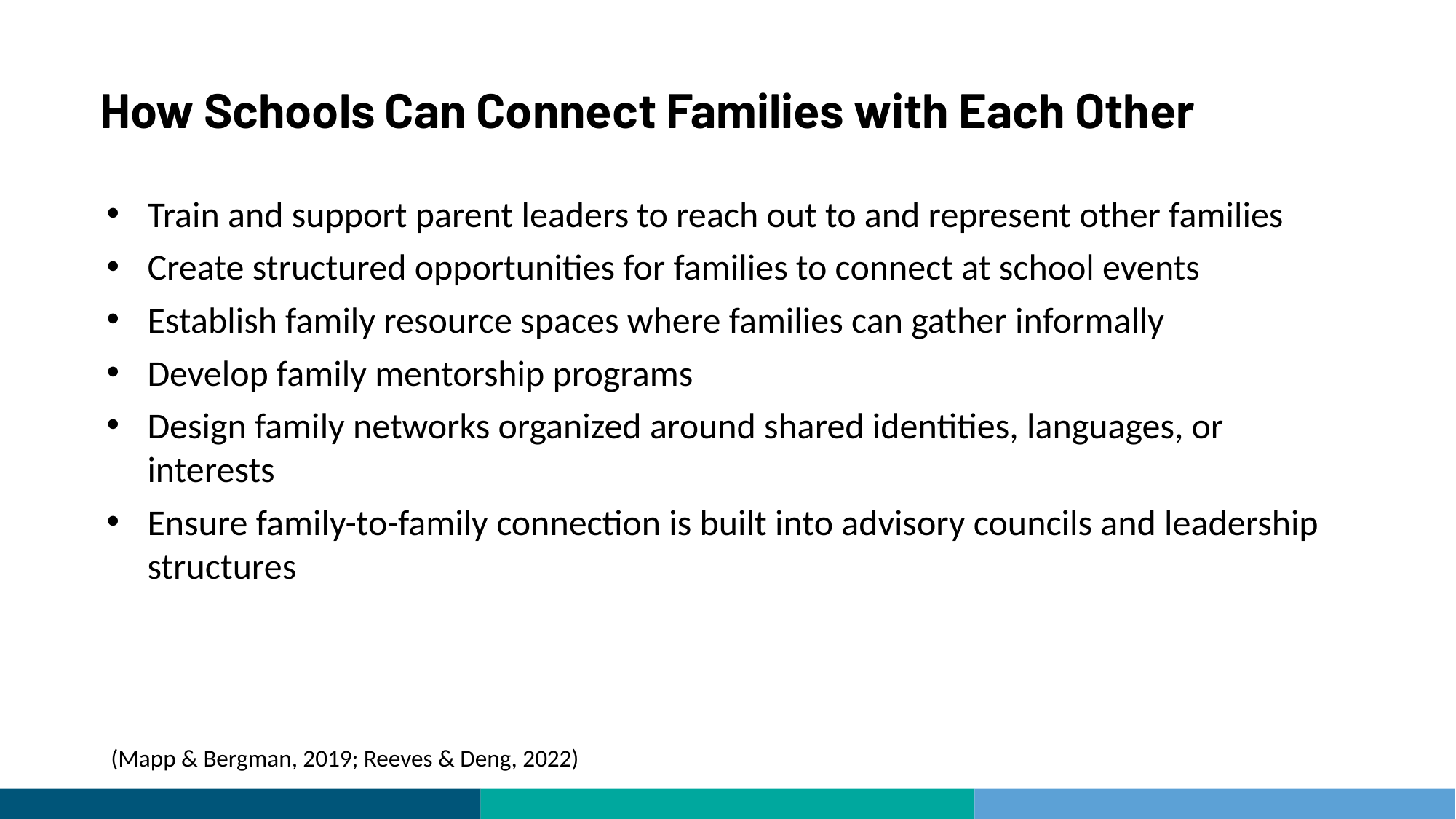

# How Schools Can Connect Families with Each Other
Train and support parent leaders to reach out to and represent other families
Create structured opportunities for families to connect at school events
Establish family resource spaces where families can gather informally
Develop family mentorship programs
Design family networks organized around shared identities, languages, or interests
Ensure family-to-family connection is built into advisory councils and leadership structures
(Mapp & Bergman, 2019; Reeves & Deng, 2022)